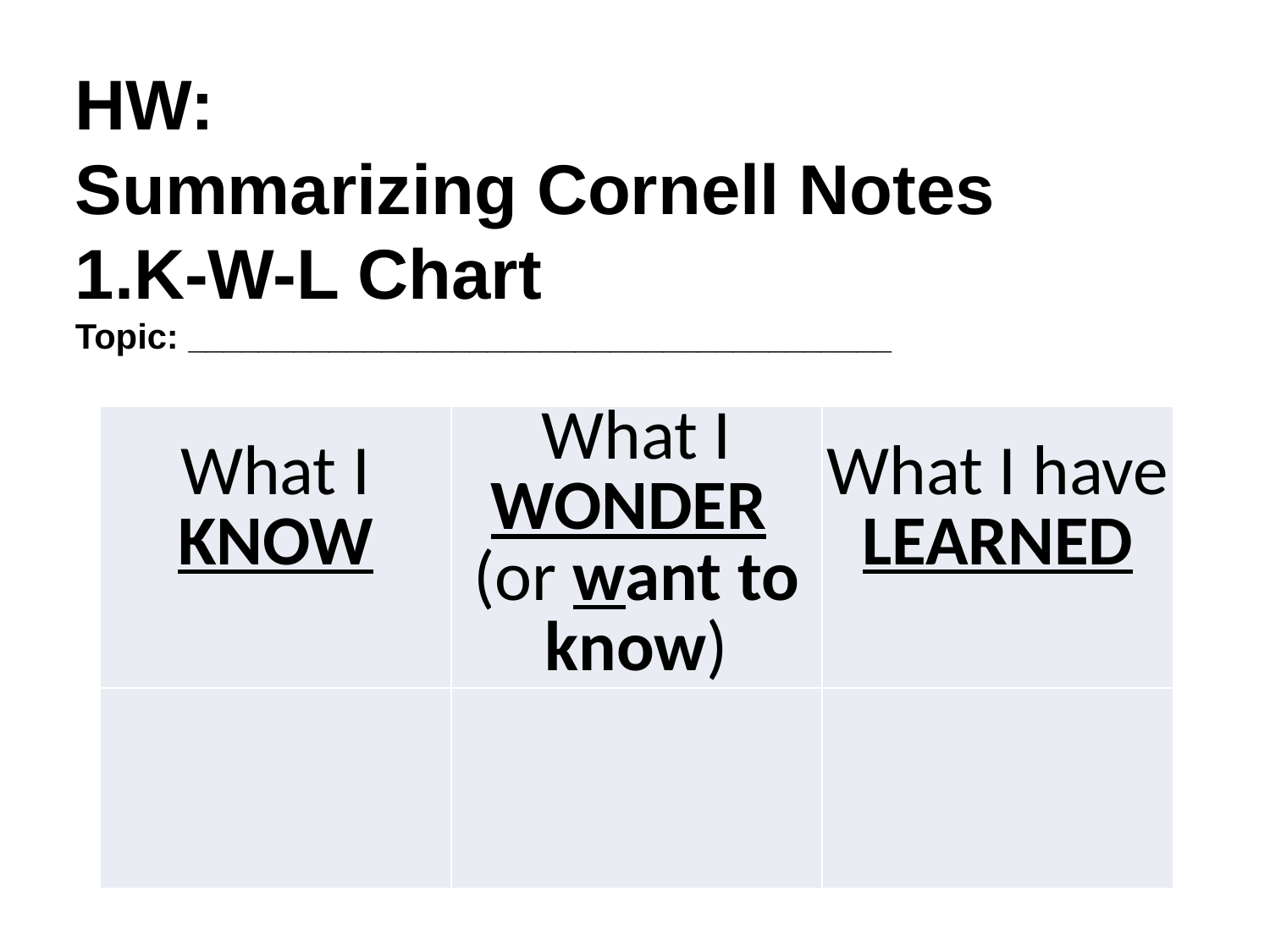

HW:
Summarizing Cornell Notes
1.K-W-L Chart
Topic: ________________________________________

| What I KNOW | What I WONDER (or want to know) | What I have LEARNED |
| --- | --- | --- |
|  |  |  |